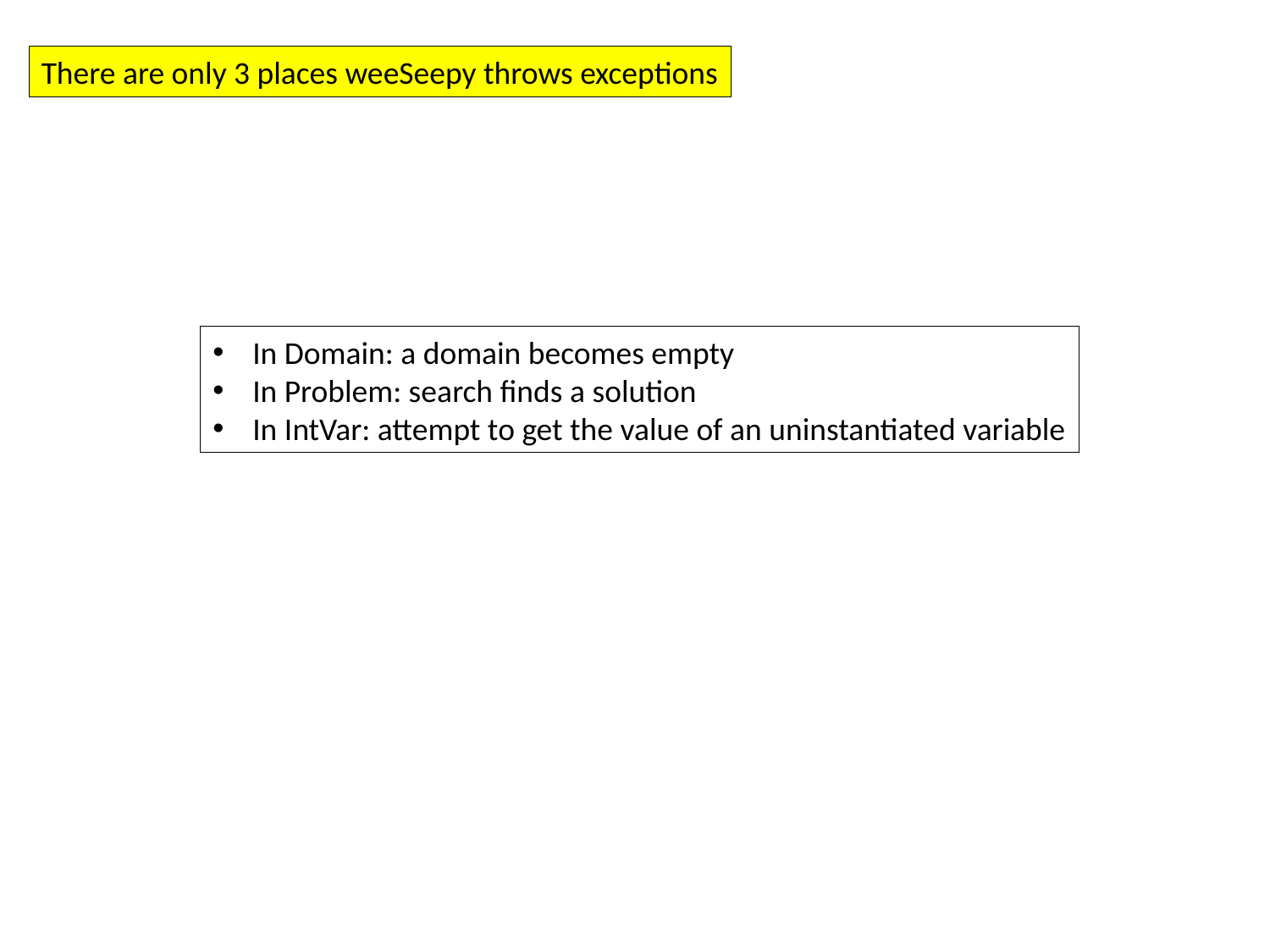

There are only 3 places weeSeepy throws exceptions
In Domain: a domain becomes empty
In Problem: search finds a solution
In IntVar: attempt to get the value of an uninstantiated variable